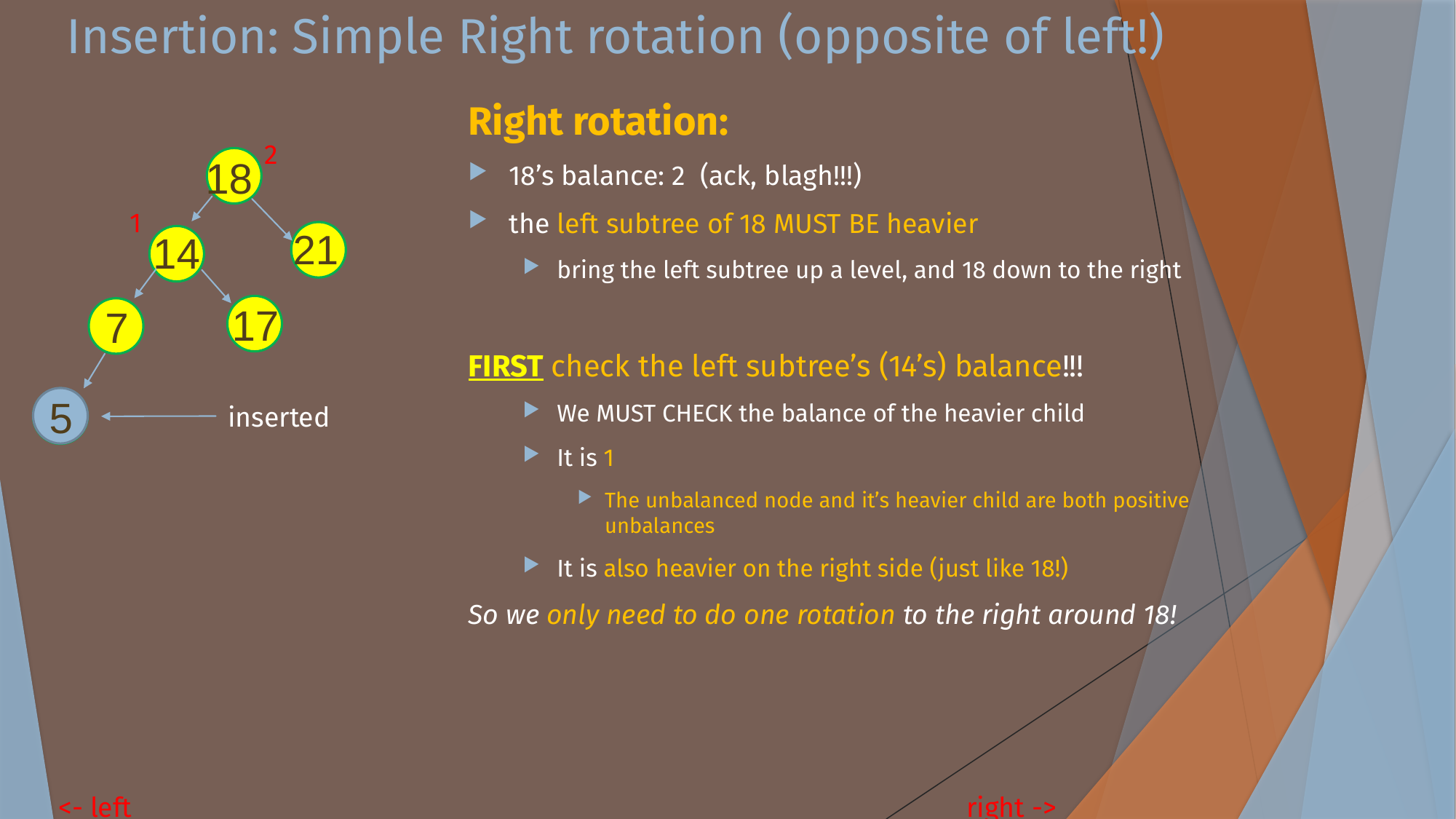

# Insertion: Simple Right rotation (opposite of left!)
Right rotation:
18’s balance: 2  (ack, blagh!!!)
the left subtree of 18 MUST BE heavier
bring the left subtree up a level, and 18 down to the right

FIRST check the left subtree’s (14’s) balance!!!
We MUST CHECK the balance of the heavier child
It is 1
The unbalanced node and it’s heavier child are both positive unbalances
It is also heavier on the right side (just like 18!)
So we only need to do one rotation to the right around 18!
2
18

1
21
14

17
7

 5

inserted
<- left                                                                                                                   right ->